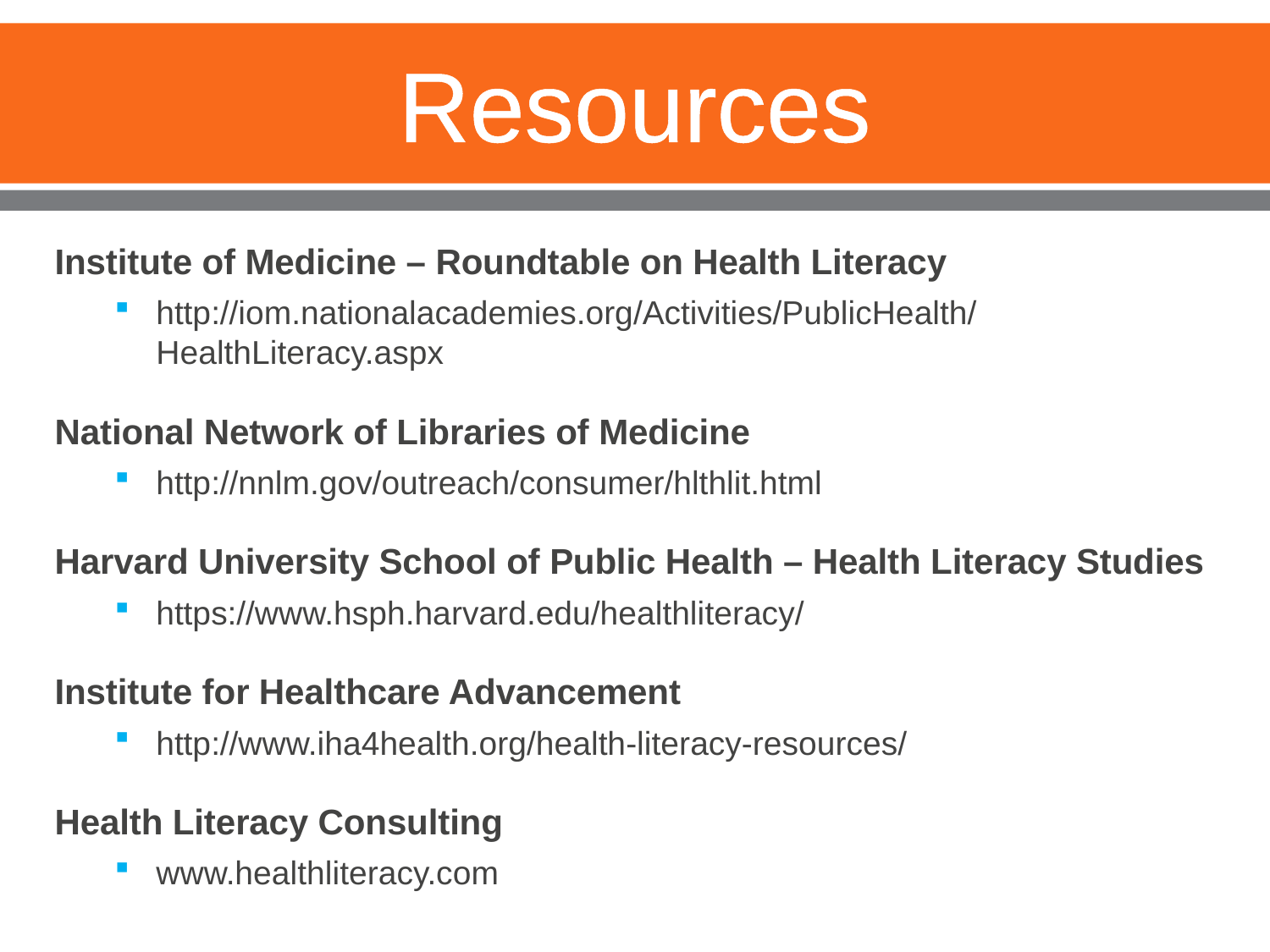

# Resources
Institute of Medicine – Roundtable on Health Literacy
http://iom.nationalacademies.org/Activities/PublicHealth/HealthLiteracy.aspx

National Network of Libraries of Medicine
http://nnlm.gov/outreach/consumer/hlthlit.html

Harvard University School of Public Health – Health Literacy Studies
https://www.hsph.harvard.edu/healthliteracy/

Institute for Healthcare Advancement
http://www.iha4health.org/health-literacy-resources/

Health Literacy Consulting
www.healthliteracy.com